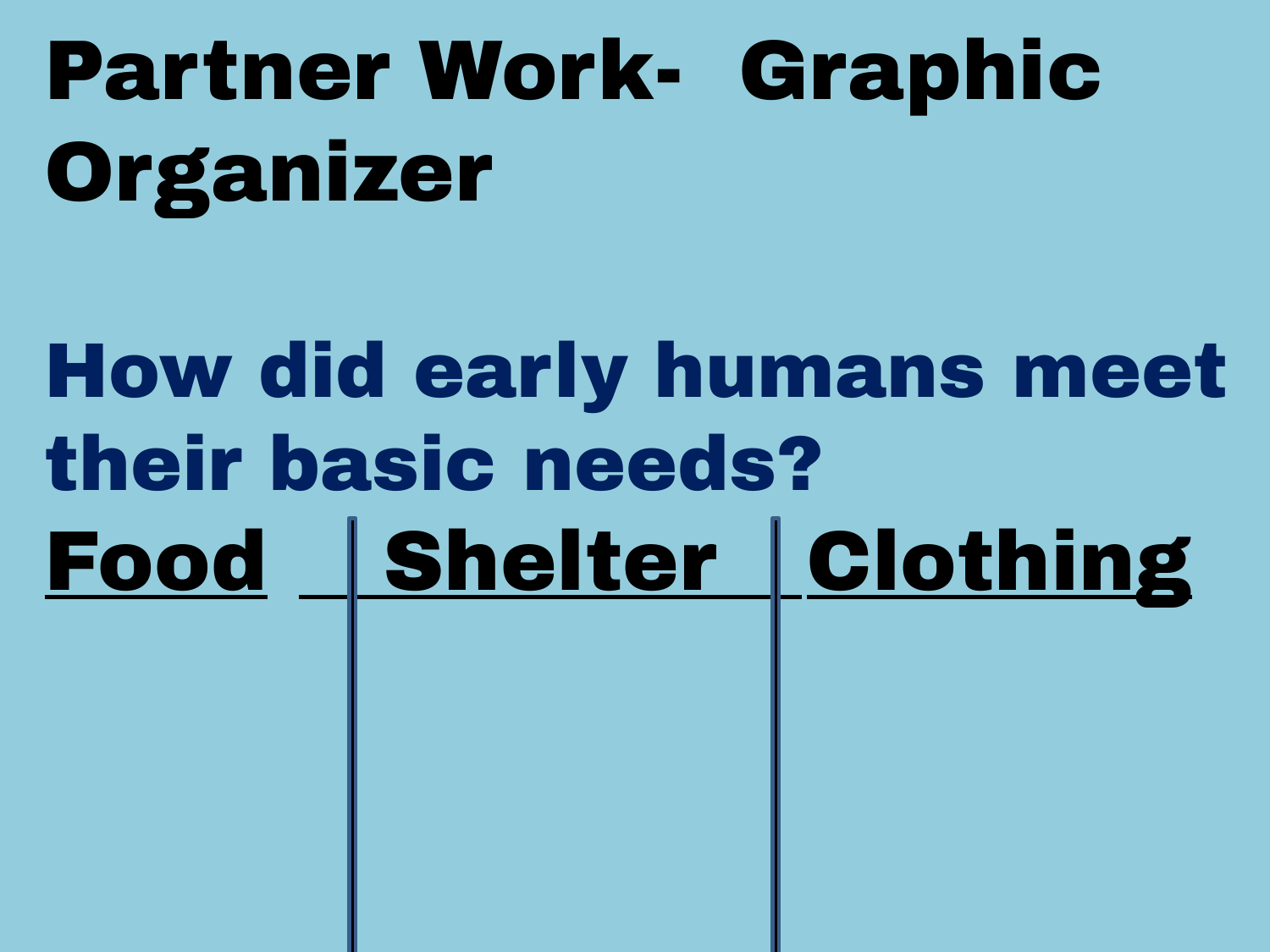

# Partner Work-  Graphic Organizer How did early humans meet their basic needs? Food	   Shelter   	Clothing